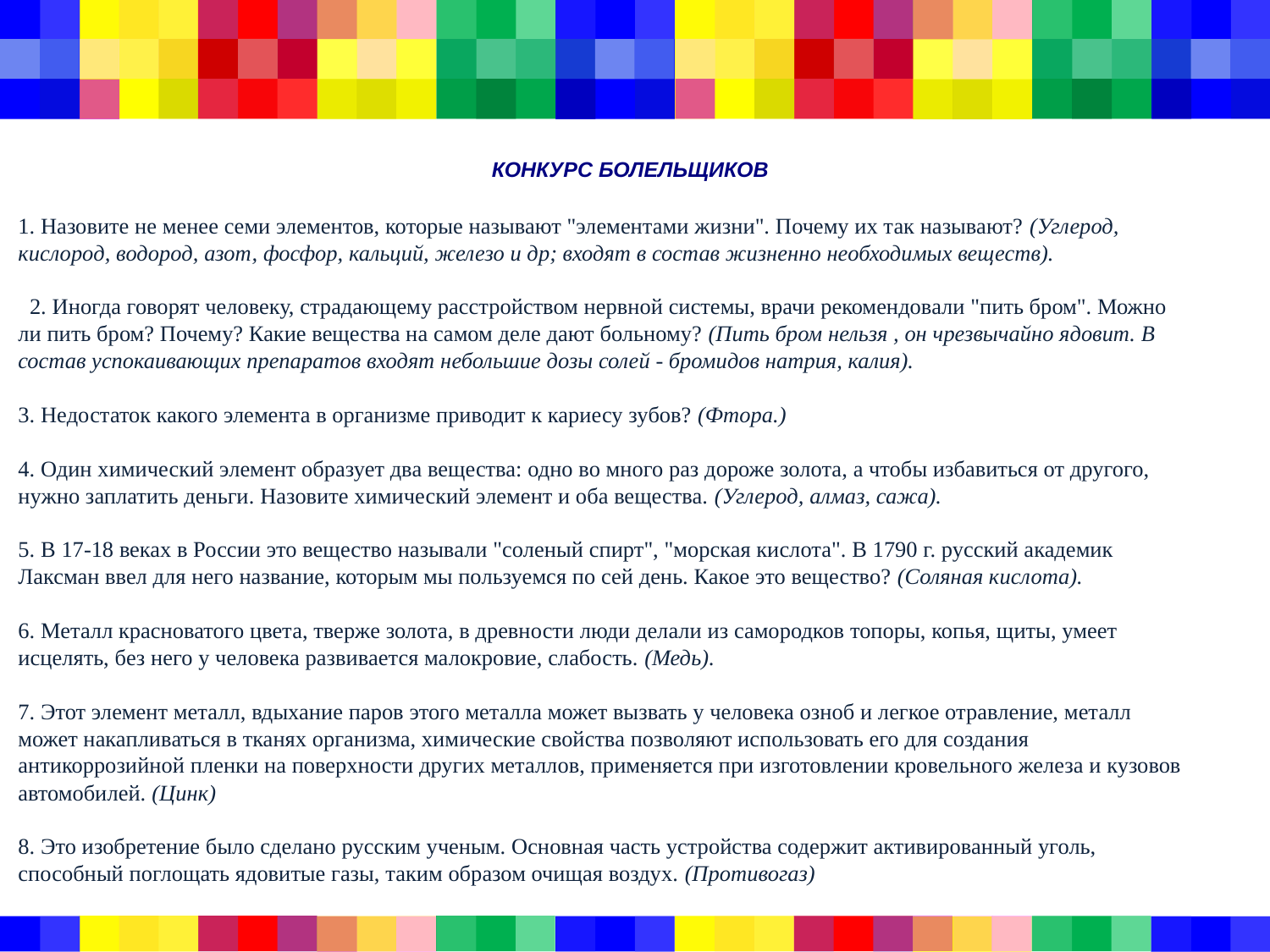

# КОНКУРС БОЛЕЛЬЩИКОВ
1. Назовите не менее семи элементов, которые называют "элементами жизни". Почему их так называют? (Углерод, кислород, водород, азот, фосфор, кальций, железо и др; входят в состав жизненно необходимых веществ).

  2. Иногда говорят человеку, страдающему расстройством нервной системы, врачи рекомендовали "пить бром". Можно ли пить бром? Почему? Какие вещества на самом деле дают больному? (Пить бром нельзя , он чрезвычайно ядовит. В состав успокаивающих препаратов входят небольшие дозы солей - бромидов натрия, калия).

3. Недостаток какого элемента в организме приводит к кариесу зубов? (Фтора.)

4. Один химический элемент образует два вещества: одно во много раз дороже золота, а чтобы избавиться от другого, нужно заплатить деньги. Назовите химический элемент и оба вещества. (Углерод, алмаз, сажа).

5. В 17-18 веках в России это вещество называли "соленый спирт", "морская кислота". В 1790 г. русский академик Лаксман ввел для него название, которым мы пользуемся по сей день. Какое это вещество? (Соляная кислота).

6. Металл красноватого цвета, тверже золота, в древности люди делали из самородков топоры, копья, щиты, умеет исцелять, без него у человека развивается малокровие, слабость. (Медь).

7. Этот элемент металл, вдыхание паров этого металла может вызвать у человека озноб и легкое отравление, металл может накапливаться в тканях организма, химические свойства позволяют использовать его для создания антикоррозийной пленки на поверхности других металлов, применяется при изготовлении кровельного железа и кузовов автомобилей. (Цинк)

8. Это изобретение было сделано русским ученым. Основная часть устройства содержит активированный уголь, способный поглощать ядовитые газы, таким образом очищая воздух. (Противогаз)